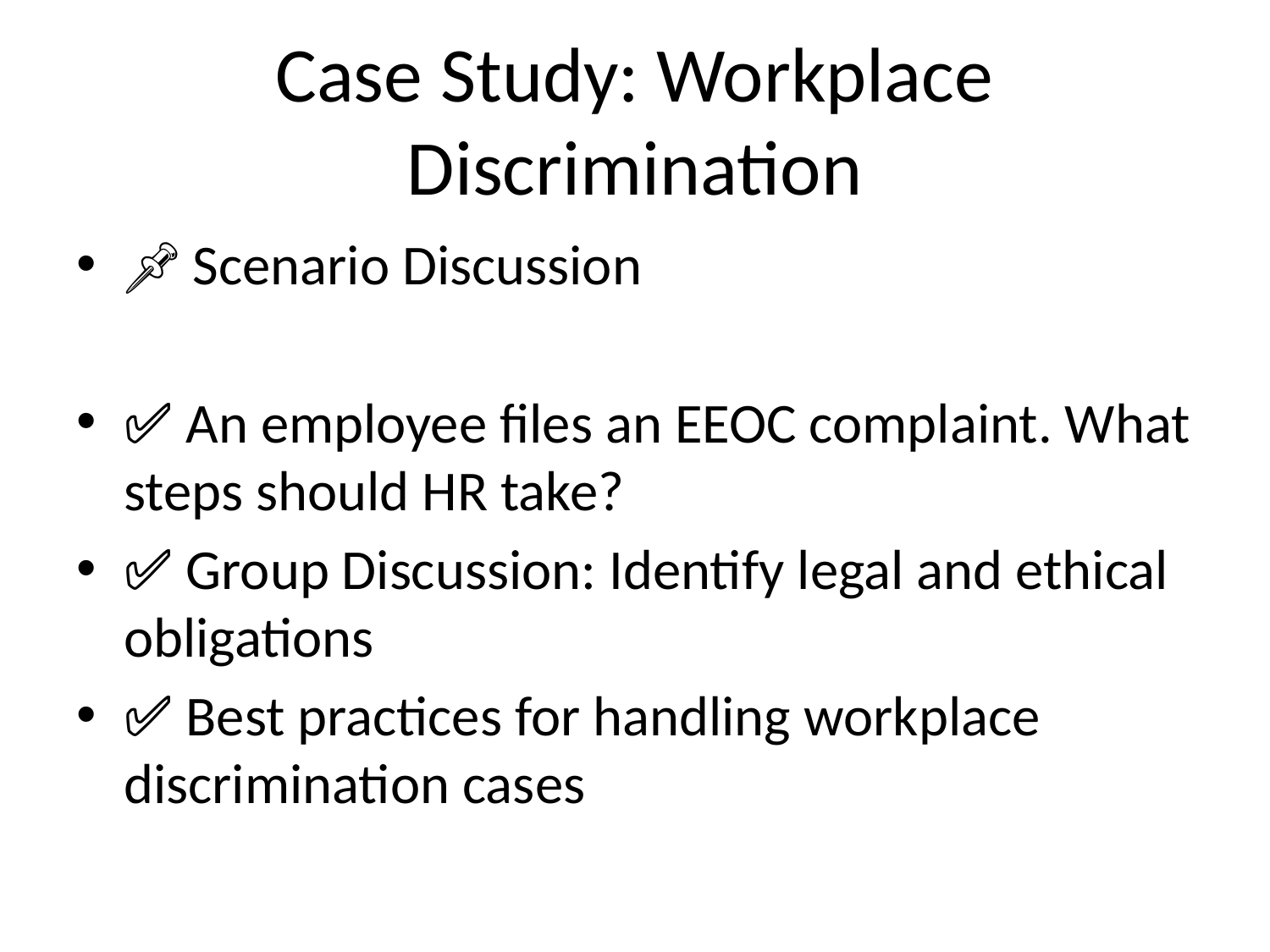

# Case Study: Workplace Discrimination
📌 Scenario Discussion

✅ An employee files an EEOC complaint. What steps should HR take?
✅ Group Discussion: Identify legal and ethical obligations
✅ Best practices for handling workplace discrimination cases